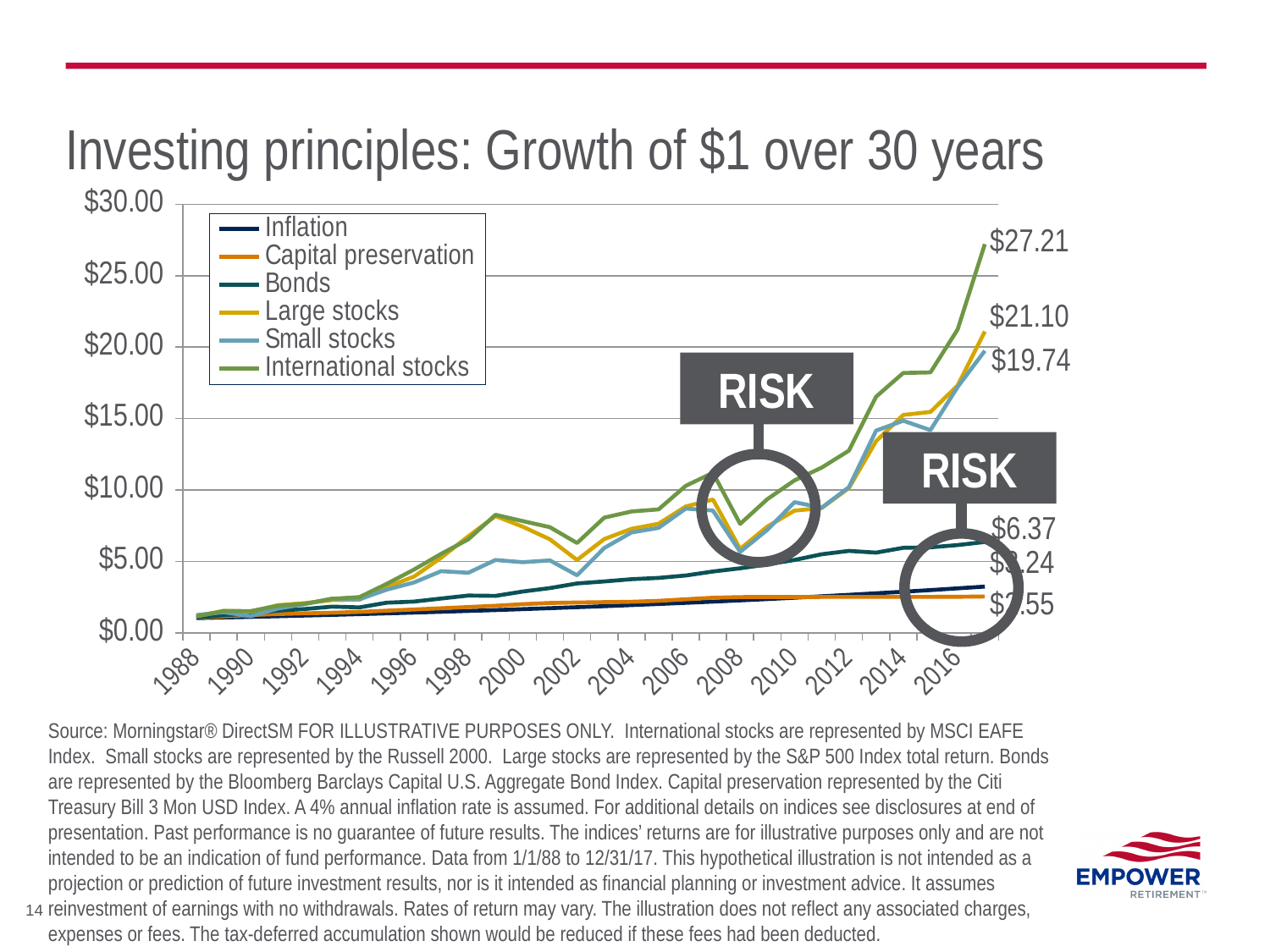

# Investing principles: Growth of $1 over 30 years

### Chart

| Category | Inflation | Capital preservation | Bonds | Large stocks | Small stocks | International stocks |
|---|---|---|---|---|---|---|
| 1988 | 1.04 | 1.0675892609802273 | 1.078874653029113 | 1.1660894806639905 | 1.2489388663113705 | 1.1623539221072665 |
| 1989 | 1.0816000000000001 | 1.1597344398093308 | 1.2356838433218564 | 1.5355719255220477 | 1.4518095564221873 | 1.5376357142070922 |
| 1990 | 1.124864 | 1.2516275535514654 | 1.346395685311616 | 1.487888269866954 | 1.1685934220983976 | 1.5290018547202344 |
| 1991 | 1.1698585600000002 | 1.323625794235829 | 1.561858823399983 | 1.9412272053393234 | 1.7067511890785987 | 1.9005425411086807 |
| 1992 | 1.2166529024000003 | 1.37155130674768 | 1.677421179616599 | 2.0890984826652876 | 2.020972307003876 | 2.041449641401424 |
| 1993 | 1.2653190184960004 | 1.4139087179874126 | 1.8409826809169143 | 2.2996675748662416 | 2.403074690336343 | 2.3888706602265146 |
| 1994 | 1.3159317792358405 | 1.473875505130634 | 1.7872524250353583 | 2.3300220520694794 | 2.3593012781573863 | 2.508852970758135 |
| 1995 | 1.368569050405274 | 1.5586927607534418 | 2.117467829005341 | 3.205595435018136 | 3.0302907489090494 | 3.4364297884514423 |
| 1996 | 1.4233118124214852 | 1.640550907302951 | 2.194006072460057 | 3.9415975515151813 | 3.530116724589907 | 4.430452314500961 |
| 1997 | 1.4802442849183446 | 1.7266594955339791 | 2.406478535081155 | 5.256647113499272 | 4.319479802183745 | 5.534139651075039 |
| 1998 | 1.5394540563150785 | 1.8140674423630778 | 2.6152114811885143 | 6.758815921932935 | 4.209473321791422 | 6.545696803305118 |
| 1999 | 1.6010322185676817 | 1.9000036132891183 | 2.5934954550694544 | 8.180771724895502 | 5.104297038074507 | 8.267720553378135 |
| 2000 | 1.665073507310389 | 2.0131962221282187 | 2.8951409758679536 | 7.435883357230081 | 4.950099917944402 | 7.827332398631953 |
| 2001 | 1.7316764476028046 | 2.0955042944697464 | 3.1390074880265453 | 6.552160999769401 | 5.073156311176868 | 7.399961652115316 |
| 2002 | 1.8009435055069167 | 2.131194014974716 | 3.4613648995457327 | 5.104147494981748 | 4.033936860271683 | 6.289747610632878 |
| 2003 | 1.8729812457271935 | 2.154092400738405 | 3.603461077404385 | 6.568233515496935 | 5.9401246470356455 | 8.068537795082715 |
| 2004 | 1.9479004955562813 | 2.180788778977358 | 3.7598189856398925 | 7.282996360660466 | 7.028913957540879 | 8.49710011550721 |
| 2005 | 2.0258165153785326 | 2.246207287323318 | 3.8510634905797567 | 7.640680850931767 | 7.348998865162349 | 8.643448410568855 |
| 2006 | 2.106849175993674 | 2.3531295924023903 | 4.017960703636466 | 8.847530793742138 | 8.698800666302432 | 10.289742948872744 |
| 2007 | 2.191123143033421 | 2.464610372413991 | 4.297877081486161 | 9.333588832524088 | 8.562586939655652 | 11.203950009178028 |
| 2008 | 2.278768068754758 | 2.5088946879767224 | 4.523103986974659 | 5.880383860535369 | 5.669534859343364 | 7.6264659009714455 |
| 2009 | 2.369918791504948 | 2.512984458132714 | 4.791345112041754 | 7.436581444784865 | 7.210045141779015 | 9.356400145283379 |
| 2010 | 2.464715543165146 | 2.5162547780815228 | 5.1047814192626 | 8.556743539731386 | 9.146292712864492 | 10.672236539984276 |
| 2011 | 2.5633041648917523 | 2.5181685291741753 | 5.505086497787167 | 8.737487928126304 | 8.76437571219357 | 11.5668232183744 |
| 2012 | 2.6658363314874225 | 2.519977917775812 | 5.73735244379533 | 10.135788866881303 | 10.197337137745988 | 12.75098333518024 |
| 2013 | 2.7724697847469195 | 2.521239452249687 | 5.621245857087661 | 13.41858322075233 | 14.156181979483803 | 16.53214868979018 |
| 2014 | 2.8833685761367964 | 2.5220794038496095 | 5.9565926029641565 | 15.255389188883342 | 14.84903693671177 | 18.192273744519778 |
| 2015 | 2.9987033191822685 | 2.5234241869574303 | 5.98935133601912 | 15.466498587016668 | 14.193584674496377 | 18.230871184847885 |
| 2016 | 3.1186514519495594 | 2.530258995904872 | 6.147918406977129 | 17.316279870433128 | 17.217952851488068 | 21.238368450725606 |
| 2017 | 3.243397510027542 | 2.551541196761074 | 6.365666972099443 | 21.096695190356403 | 19.739908798975023 | 27.207981324566628 |
RISK

RISK

Source: Morningstar® DirectSM FOR ILLUSTRATIVE PURPOSES ONLY.  International stocks are represented by MSCI EAFE Index.  Small stocks are represented by the Russell 2000.  Large stocks are represented by the S&P 500 Index total return. Bonds are represented by the Bloomberg Barclays Capital U.S. Aggregate Bond Index. Capital preservation represented by the Citi Treasury Bill 3 Mon USD Index. A 4% annual inflation rate is assumed. For additional details on indices see disclosures at end of presentation. Past performance is no guarantee of future results. The indices’ returns are for illustrative purposes only and are not intended to be an indication of fund performance. Data from 1/1/88 to 12/31/17. This hypothetical illustration is not intended as a projection or prediction of future investment results, nor is it intended as financial planning or investment advice. It assumes reinvestment of earnings with no withdrawals. Rates of return may vary. The illustration does not reflect any associated charges, expenses or fees. The tax-deferred accumulation shown would be reduced if these fees had been deducted.